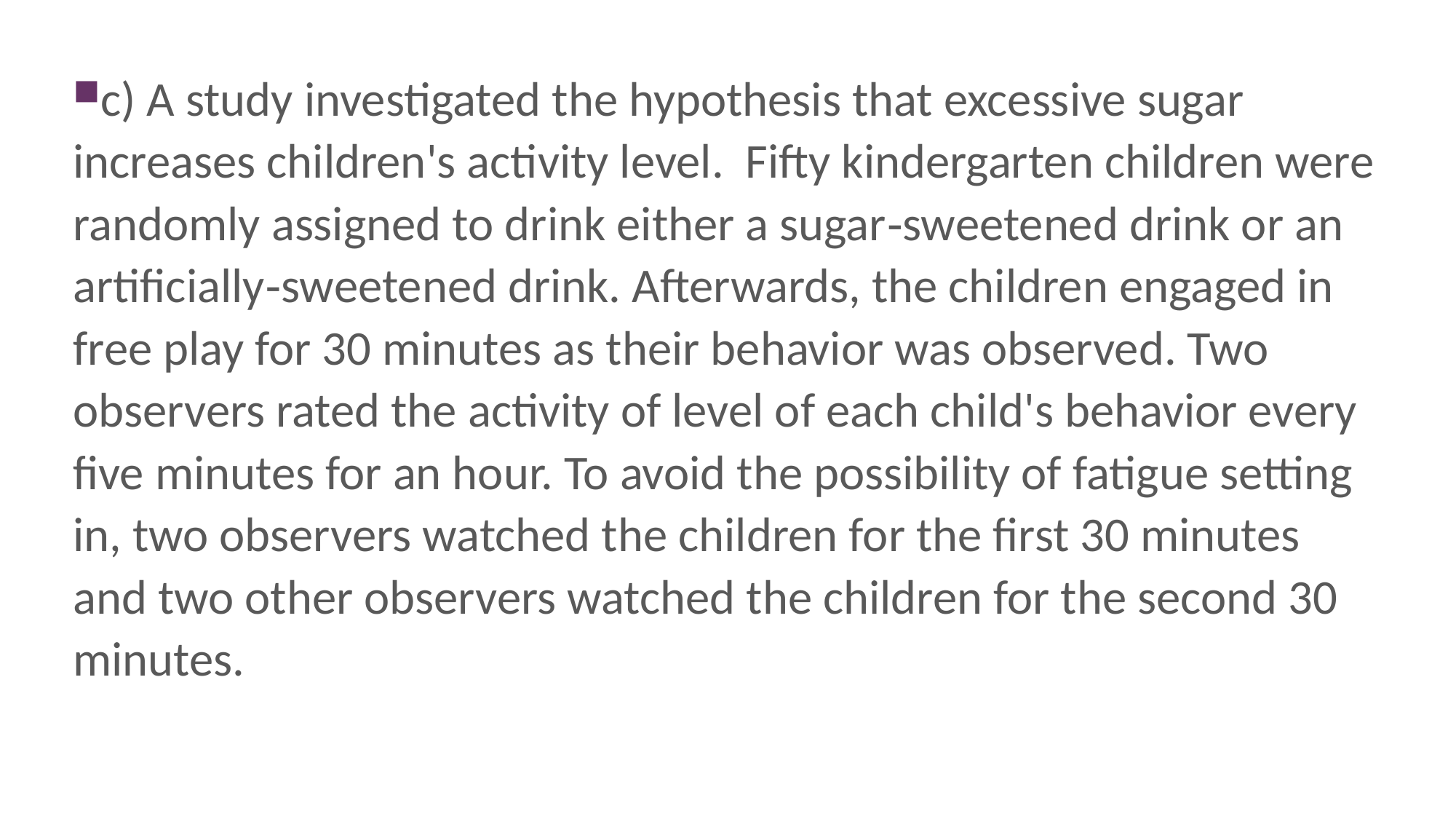

c) A study investigated the hypothesis that excessive sugar increases children's activity level.  Fifty kindergarten children were randomly assigned to drink either a sugar‑sweetened drink or an artificially‑sweetened drink. Afterwards, the children engaged in free play for 30 minutes as their behavior was observed. Two observers rated the activity of level of each child's behavior every five minutes for an hour. To avoid the possibility of fatigue setting in, two observers watched the children for the first 30 minutes and two other observers watched the children for the second 30 minutes.